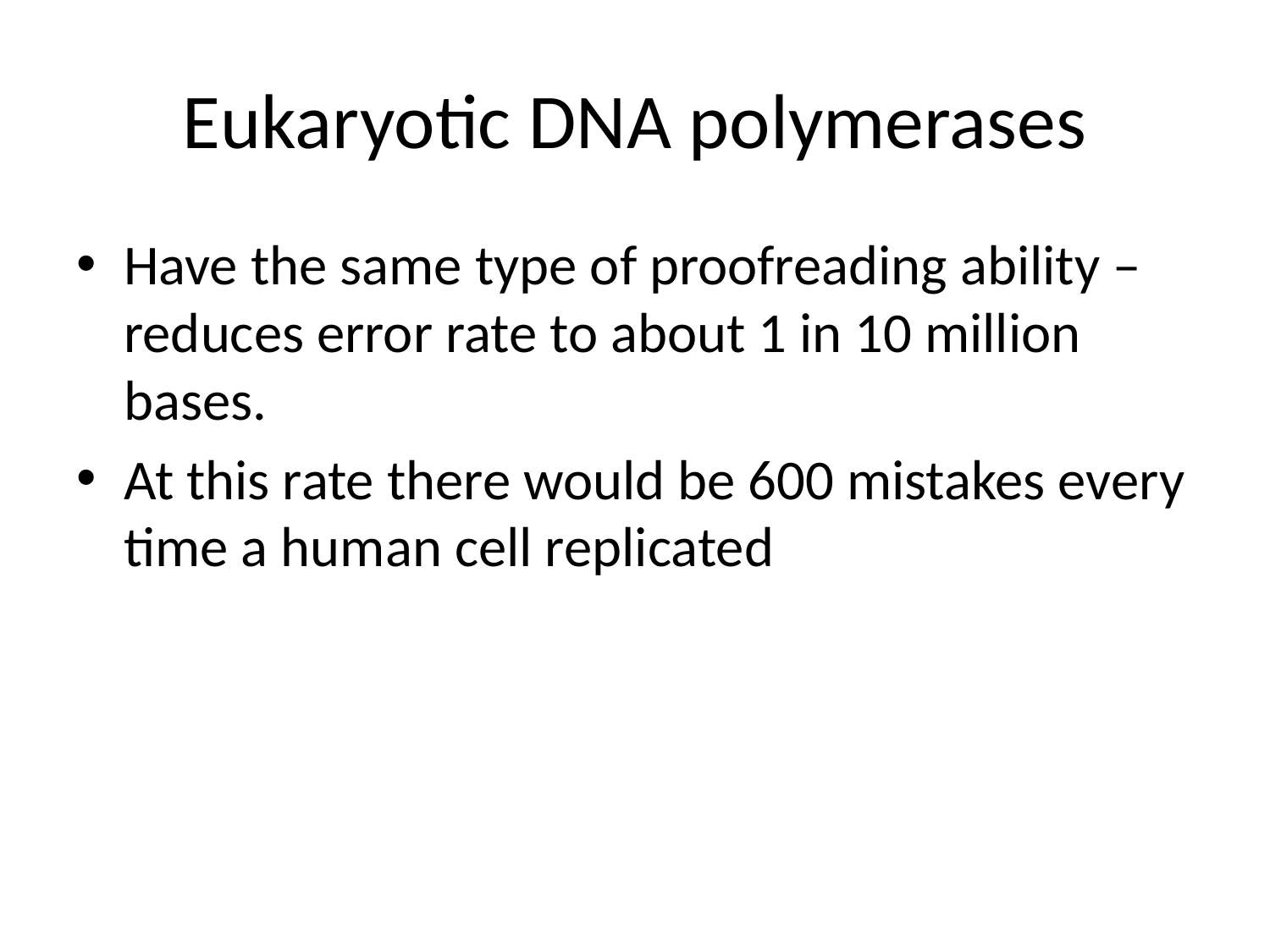

# Eukaryotic DNA polymerases
Have the same type of proofreading ability – reduces error rate to about 1 in 10 million bases.
At this rate there would be 600 mistakes every time a human cell replicated